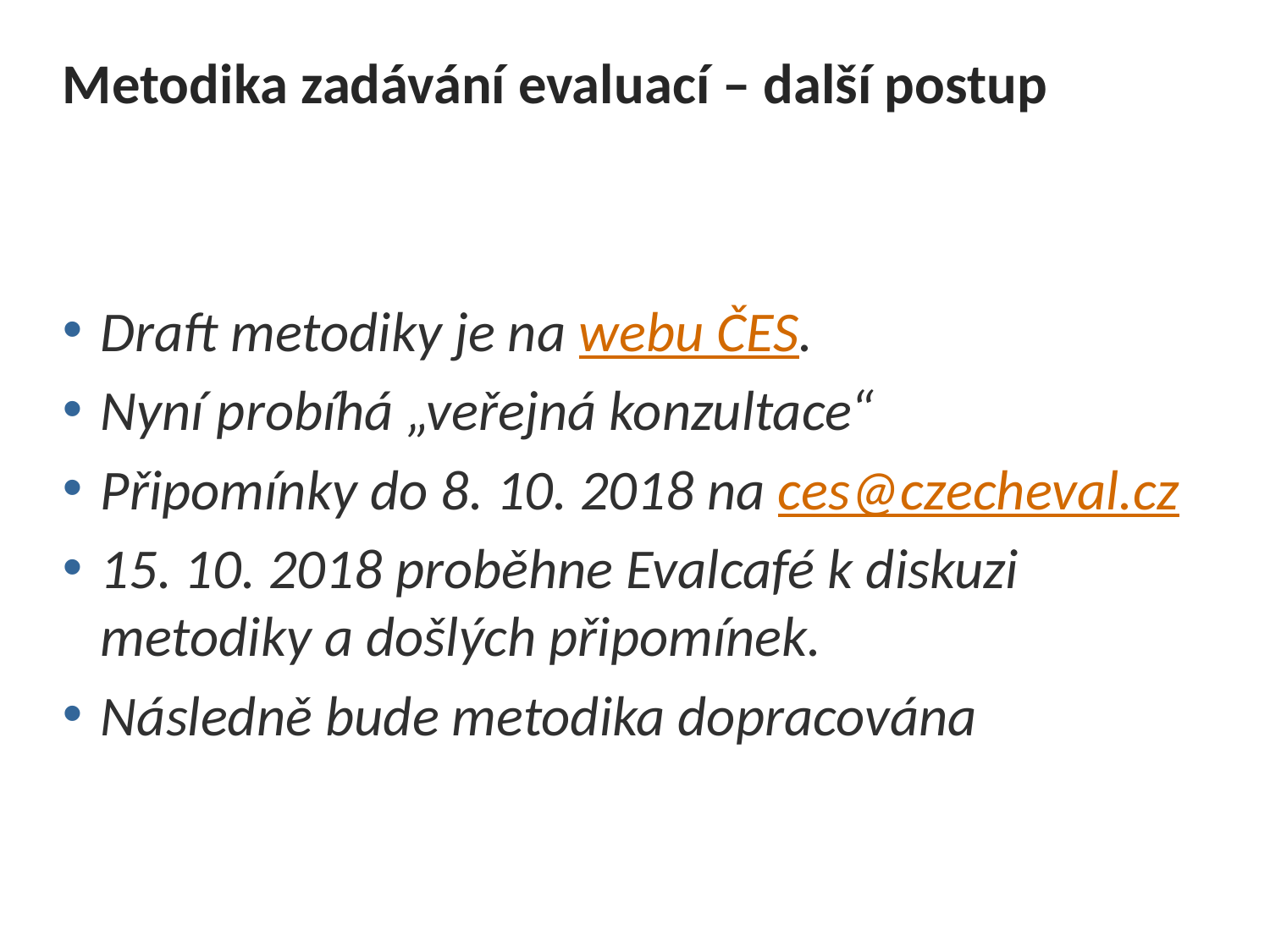

# Metodika zadávání evaluací – další postup
Draft metodiky je na webu ČES.
Nyní probíhá „veřejná konzultace“
Připomínky do 8. 10. 2018 na ces@czecheval.cz
15. 10. 2018 proběhne Evalcafé k diskuzi metodiky a došlých připomínek.
Následně bude metodika dopracována